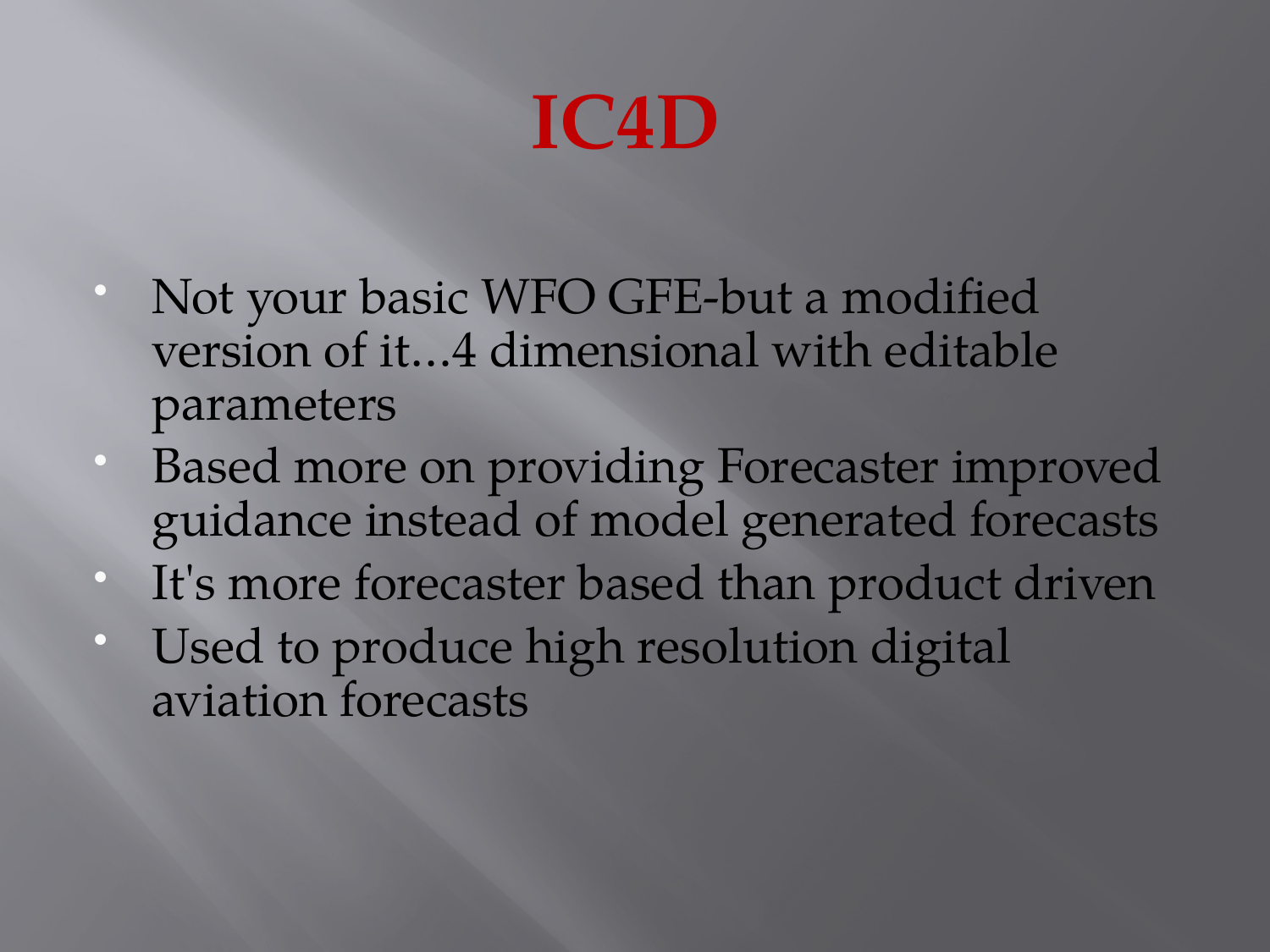

# IC4D
Not your basic WFO GFE-but a modified version of it…4 dimensional with editable parameters
Based more on providing Forecaster improved guidance instead of model generated forecasts
It's more forecaster based than product driven
Used to produce high resolution digital  aviation forecasts